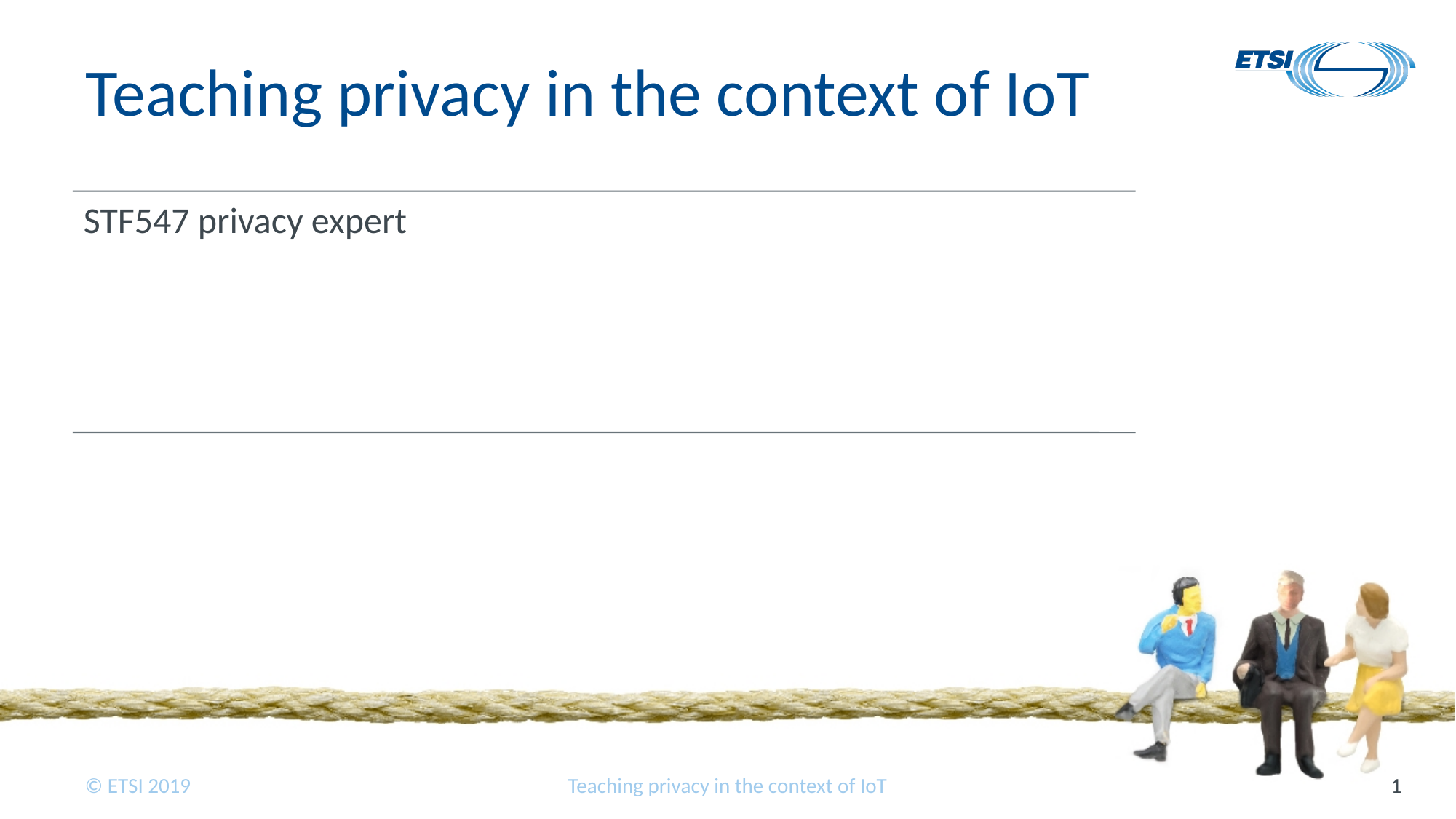

Teaching privacy in the context of IoT
STF547 privacy expert

Teaching privacy in the context of IoT